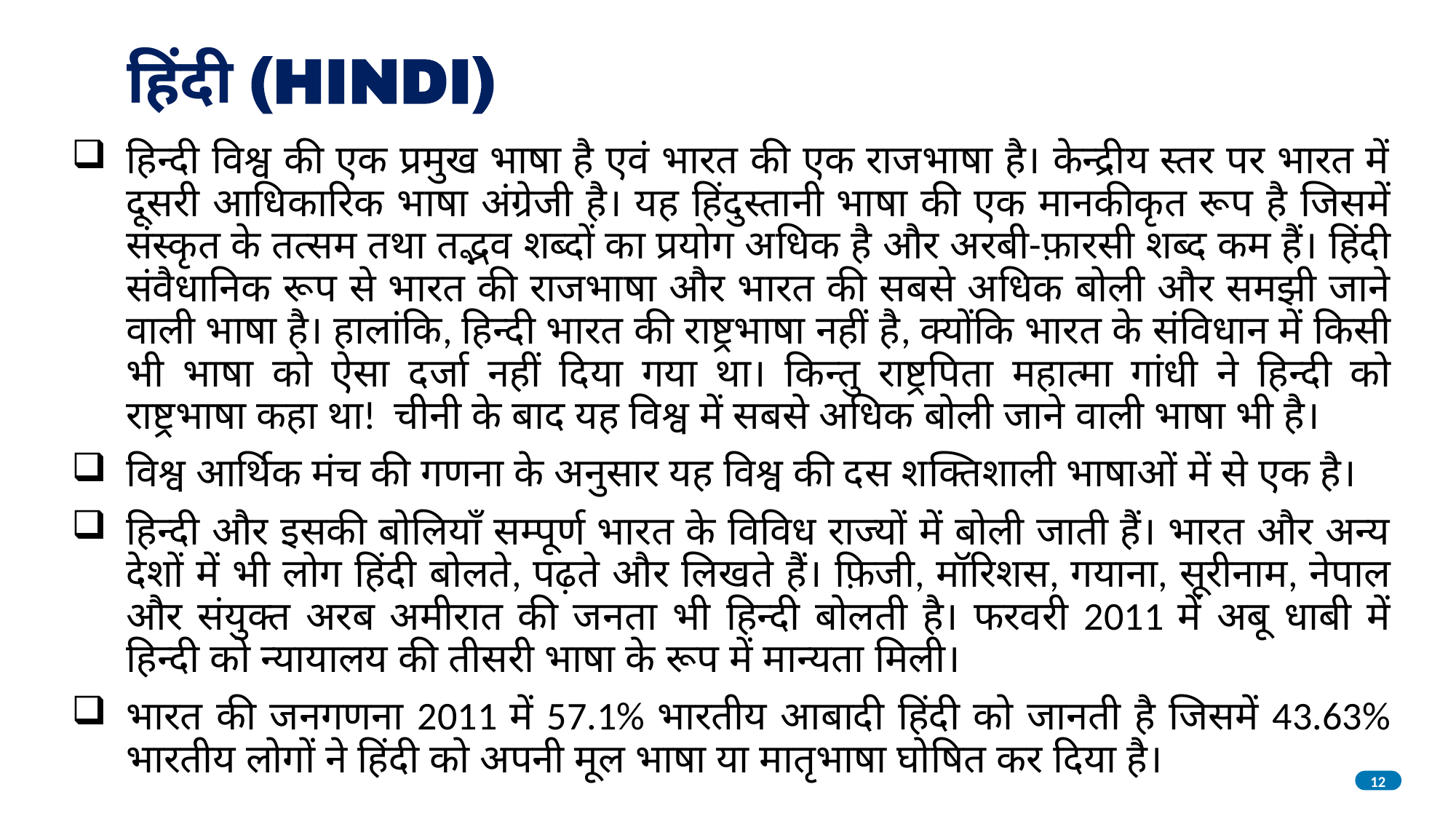

# हिंदी (HINDI)
हिन्दी विश्व की एक प्रमुख भाषा है एवं भारत की एक राजभाषा है। केन्द्रीय स्तर पर भारत में दूसरी आधिकारिक भाषा अंग्रेजी है। यह हिंदुस्तानी भाषा की एक मानकीकृत रूप है जिसमें संस्कृत के तत्सम तथा तद्भव शब्दों का प्रयोग अधिक है और अरबी-फ़ारसी शब्द कम हैं। हिंदी संवैधानिक रूप से भारत की राजभाषा और भारत की सबसे अधिक बोली और समझी जाने वाली भाषा है। हालांकि, हिन्दी भारत की राष्ट्रभाषा नहीं है, क्योंकि भारत के संविधान में किसी भी भाषा को ऐसा दर्जा नहीं दिया गया था। किन्तु राष्ट्रपिता महात्मा गांधी ने हिन्दी को राष्ट्रभाषा कहा था!  चीनी के बाद यह विश्व में सबसे अधिक बोली जाने वाली भाषा भी है।
विश्व आर्थिक मंच की गणना के अनुसार यह विश्व की दस शक्तिशाली भाषाओं में से एक है।
हिन्दी और इसकी बोलियाँ सम्पूर्ण भारत के विविध राज्यों में बोली जाती हैं। भारत और अन्य देशों में भी लोग हिंदी बोलते, पढ़ते और लिखते हैं। फ़िजी, मॉरिशस, गयाना, सूरीनाम, नेपाल और संयुक्त अरब अमीरात की जनता भी हिन्दी बोलती है। फरवरी 2011 में अबू धाबी में हिन्दी को न्यायालय की तीसरी भाषा के रूप में मान्यता मिली।
भारत की जनगणना 2011 में 57.1% भारतीय आबादी हिंदी को जानती है जिसमें 43.63% भारतीय लोगों ने हिंदी को अपनी मूल भाषा या मातृभाषा घोषित कर दिया है।
12